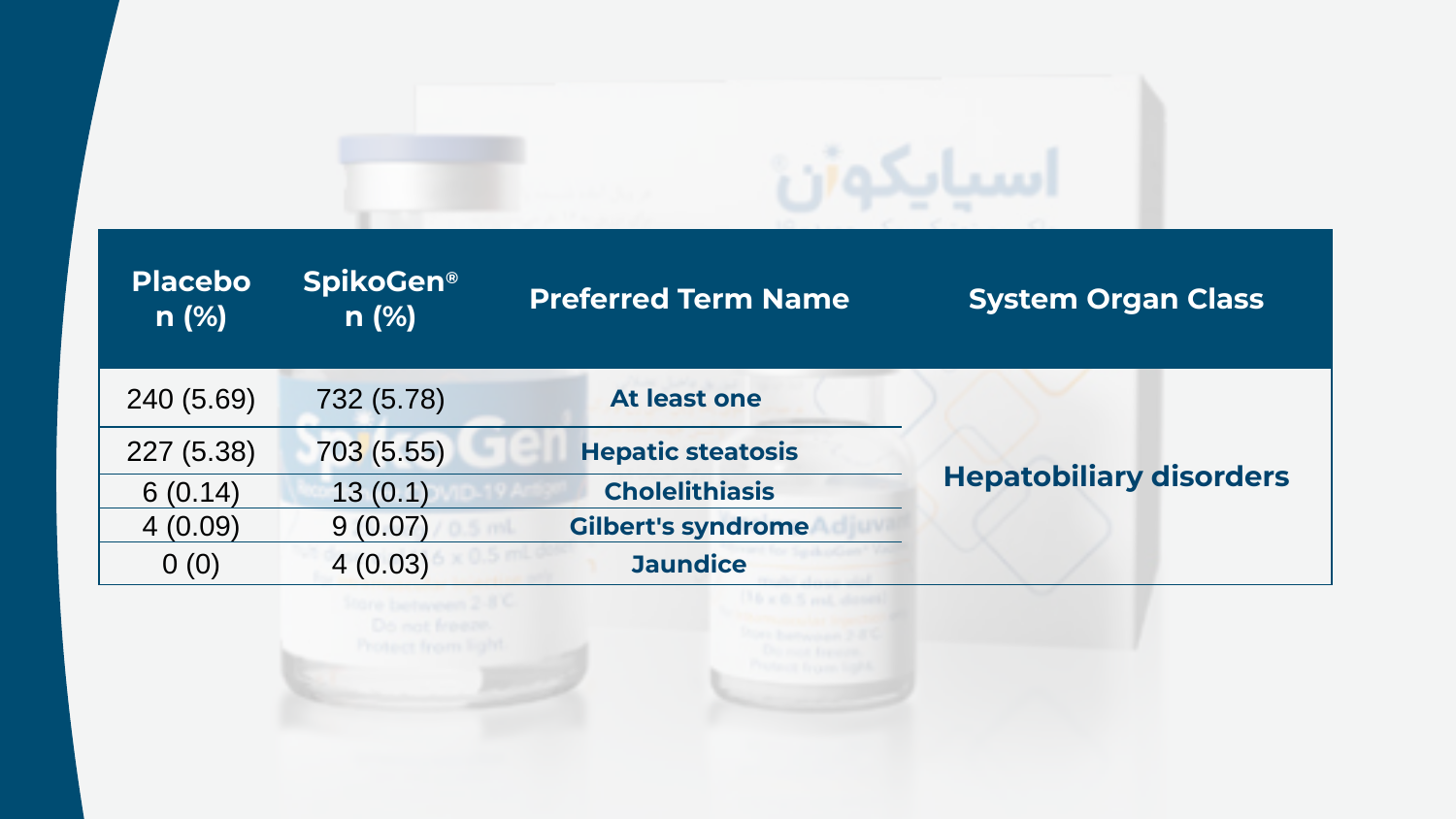

| Placebo n (%) | SpikoGen® n (%) | Preferred Term Name | System Organ Class |
| --- | --- | --- | --- |
| 240 (5.69) | 732 (5.78) | At least one | Hepatobiliary disorders |
| 227 (5.38) | 703 (5.55) | Hepatic steatosis |  |
| 6 (0.14) | 13 (0.1) | Cholelithiasis |  |
| 4 (0.09) | 9 (0.07) | Gilbert's syndrome |  |
| 0 (0) | 4 (0.03) | Jaundice |  |